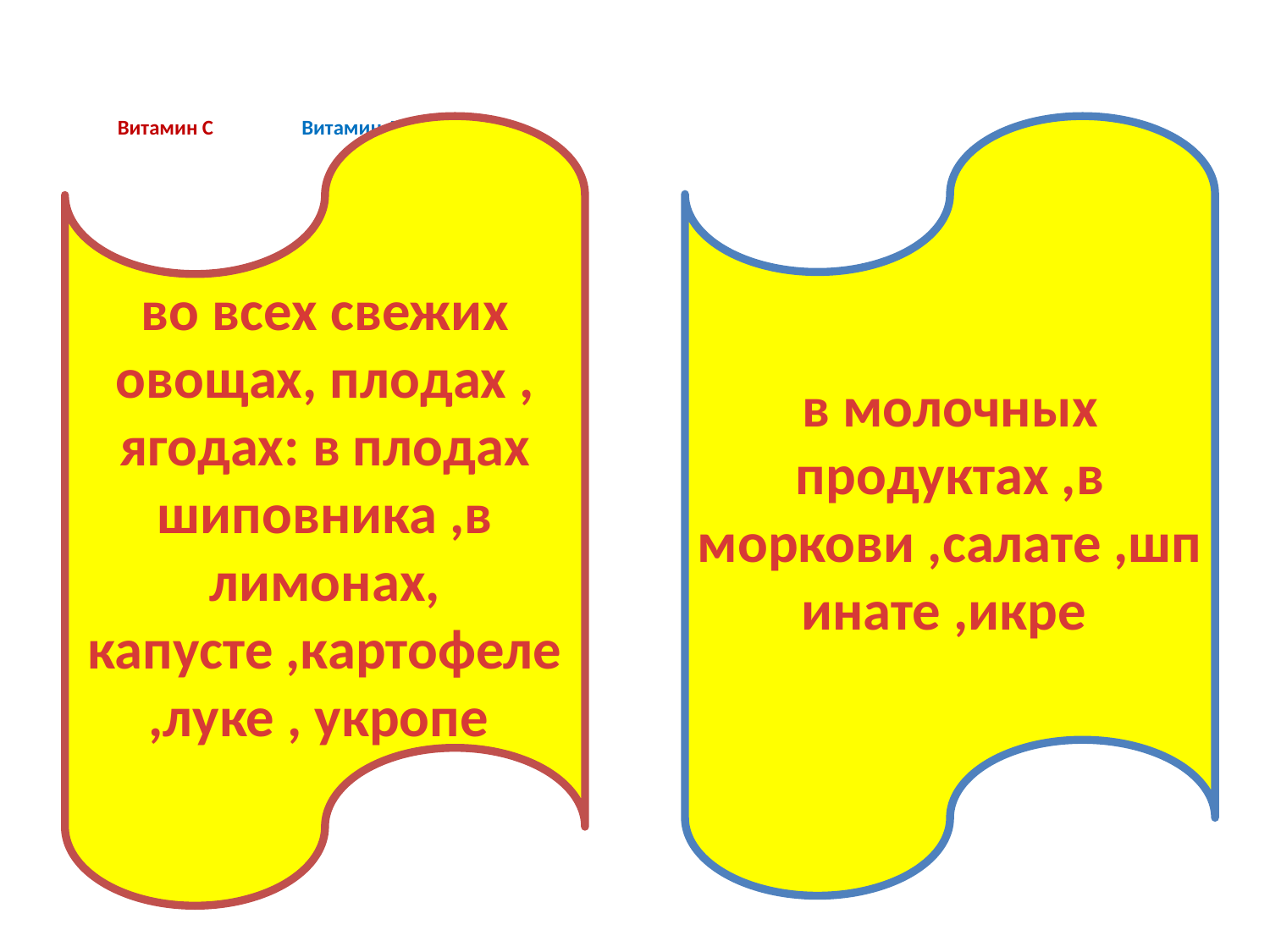

# Витамин С                   Витамин А
во всех свежих овощах, плодах , ягодах: в плодах шиповника ,в лимонах, капусте ,картофеле ,луке , укропе
в молочных продуктах ,в моркови ,салате ,шпинате ,икре